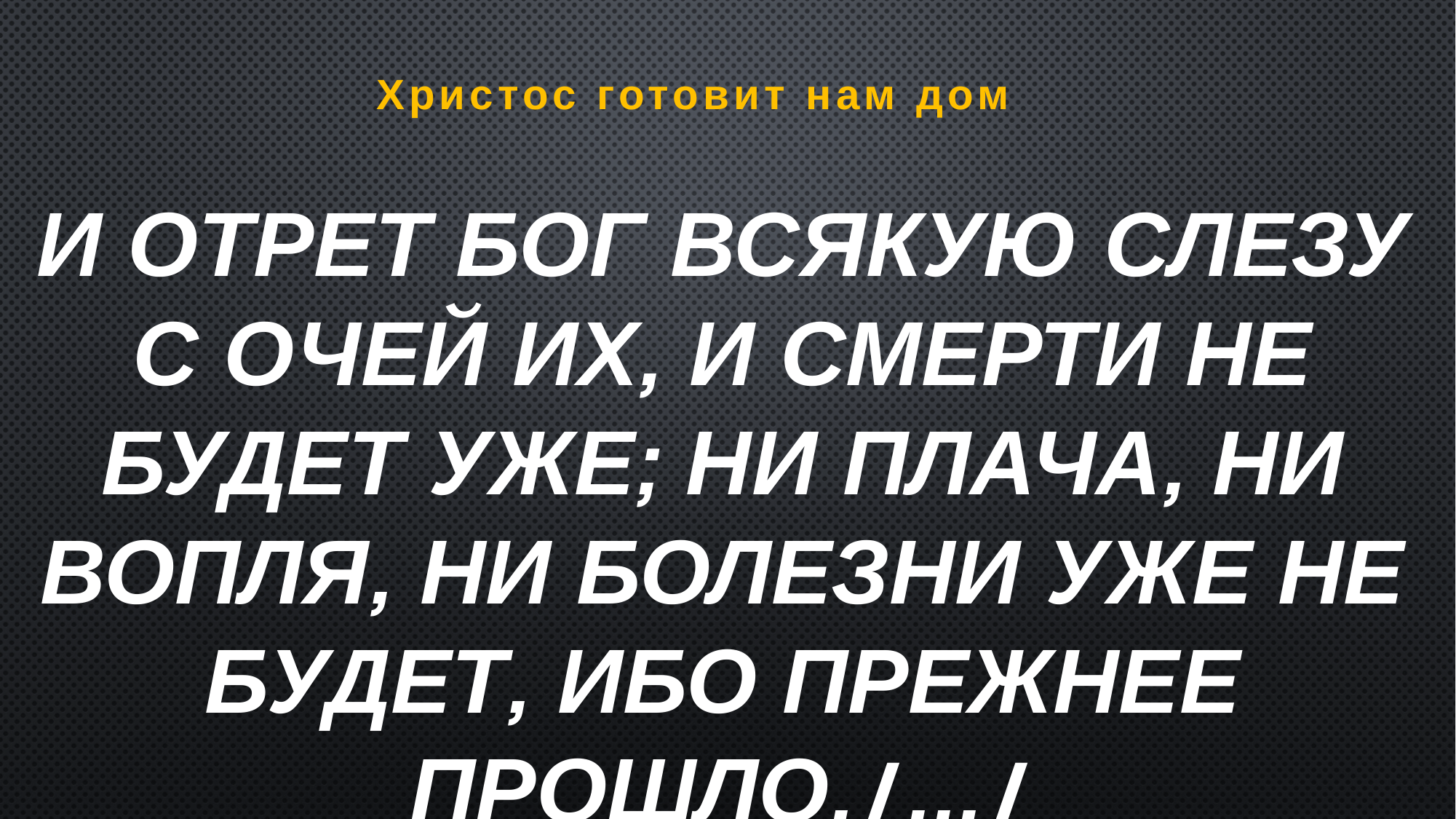

Христос готовит нам дом
И отрет Бог всякую слезу с очей их, и смерти не будет уже; ни плача, ни вопля, ни болезни уже не будет, ибо прежнее прошло./.../